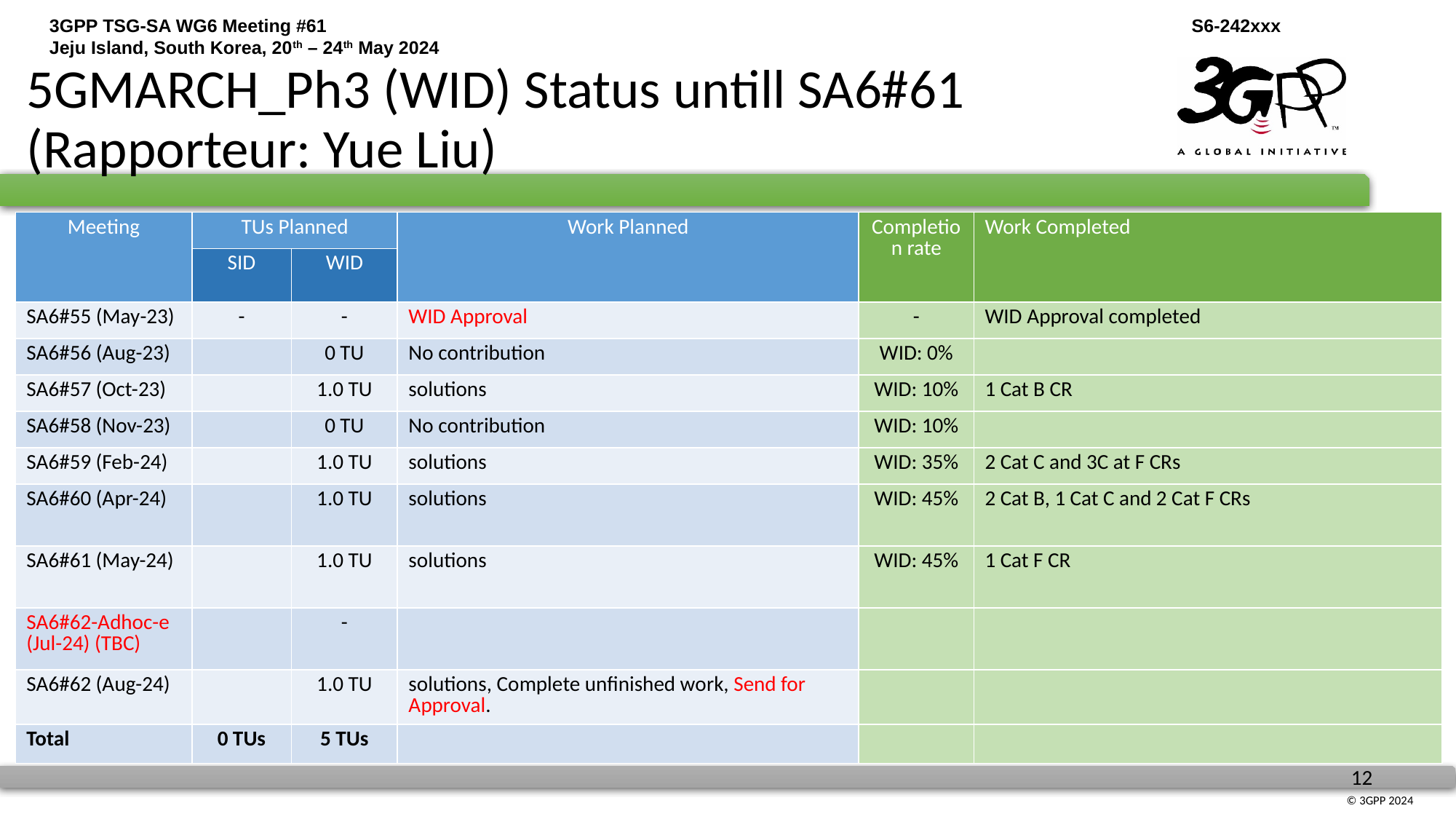

# 5GMARCH_Ph3 (WID) Status untill SA6#61 (Rapporteur: Yue Liu)
| Meeting | TUs Planned |  | Work Planned | Completion rate | Work Completed |
| --- | --- | --- | --- | --- | --- |
|  | SID | WID |  |  |  |
| SA6#55 (May-23) | - | - | WID Approval | - | WID Approval completed |
| SA6#56 (Aug-23) |  | 0 TU | No contribution | WID: 0% |  |
| SA6#57 (Oct-23) |  | 1.0 TU | solutions | WID: 10% | 1 Cat B CR |
| SA6#58 (Nov-23) |  | 0 TU | No contribution | WID: 10% |  |
| SA6#59 (Feb-24) |  | 1.0 TU | solutions | WID: 35% | 2 Cat C and 3C at F CRs |
| SA6#60 (Apr-24) |  | 1.0 TU | solutions | WID: 45% | 2 Cat B, 1 Cat C and 2 Cat F CRs |
| SA6#61 (May-24) |  | 1.0 TU | solutions | WID: 45% | 1 Cat F CR |
| SA6#62-Adhoc-e (Jul-24) (TBC) |  | - |  |  |  |
| SA6#62 (Aug-24) |  | 1.0 TU | solutions, Complete unfinished work, Send for Approval. |  |  |
| Total | 0 TUs | 5 TUs |  |  |  |